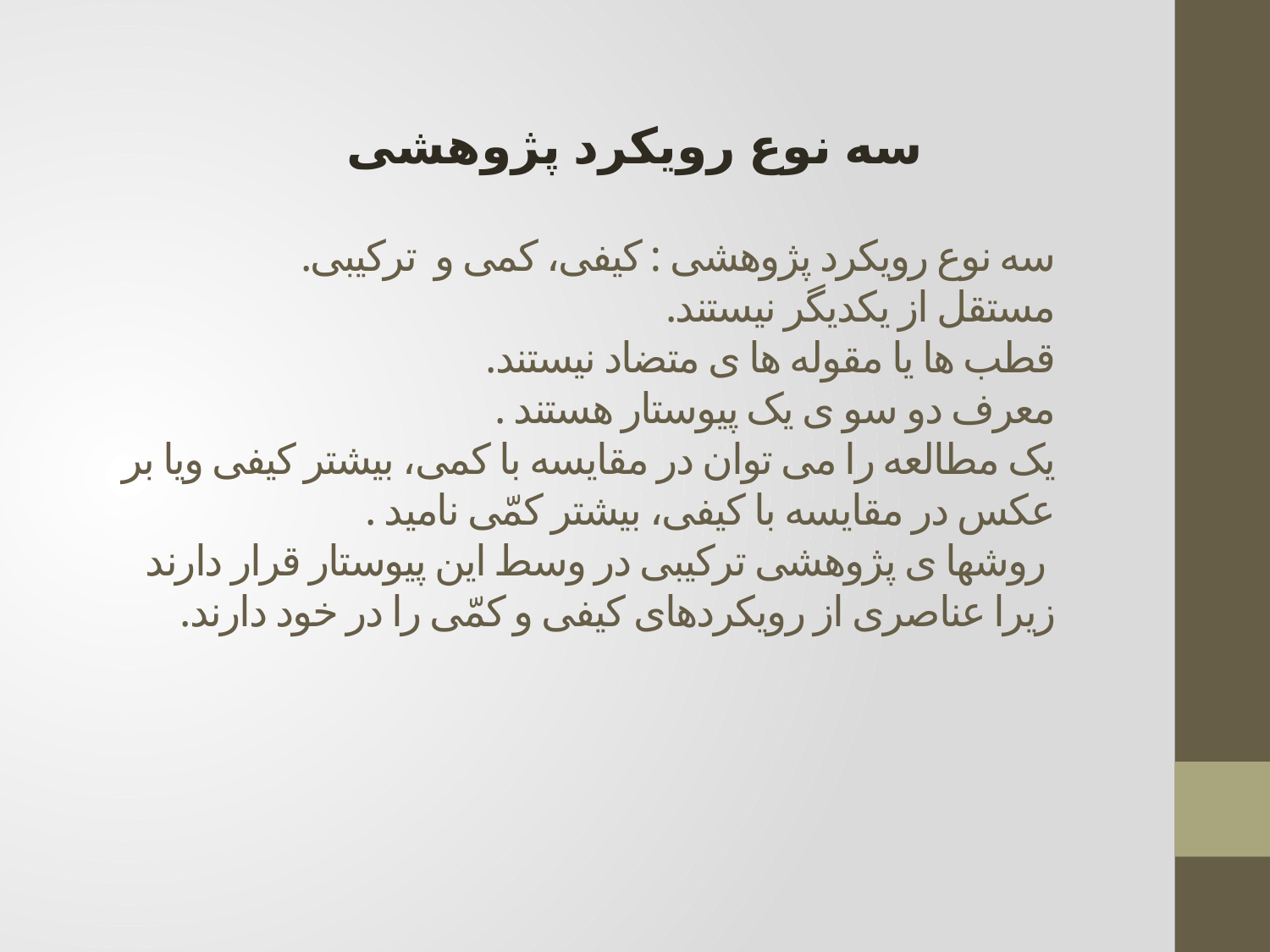

سه نوع رویکرد پژوهشی
# سه نوع رویکرد پژوهشی : کیفی، کمی و  ترکیبی. مستقل از یکدیگر نیستند. قطب ها یا مقوله ها ی متضاد نیستند. معرف دو سو ی یک پیوستار هستند . یک مطالعه را می توان در مقایسه با کمی، بیشتر کیفی ویا بر عکس در مقایسه با کیفی، بیشتر کمّی نامید . روشها ی پژوهشی ترکیبی در وسط این پیوستار قرار دارند زیرا عناصری از رویکردهای کیفی و کمّی را در خود دارند.